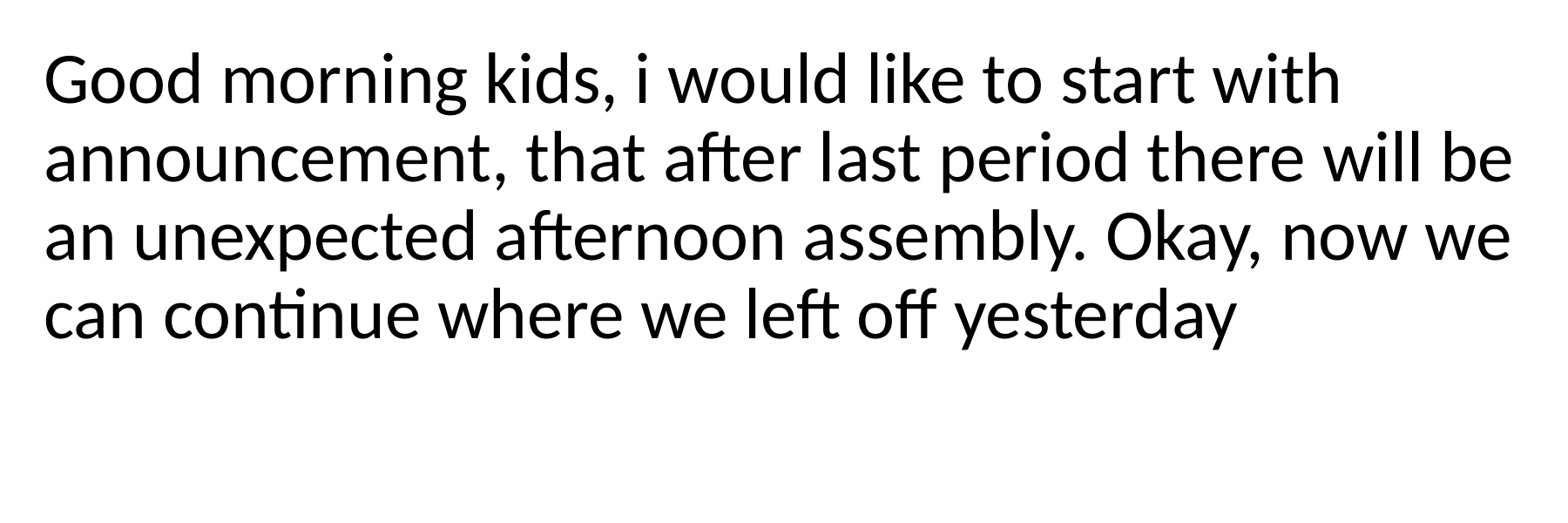

Good morning kids, i would like to start with announcement, that after last period there will be an unexpected afternoon assembly. Okay, now we can continue where we left off yesterday